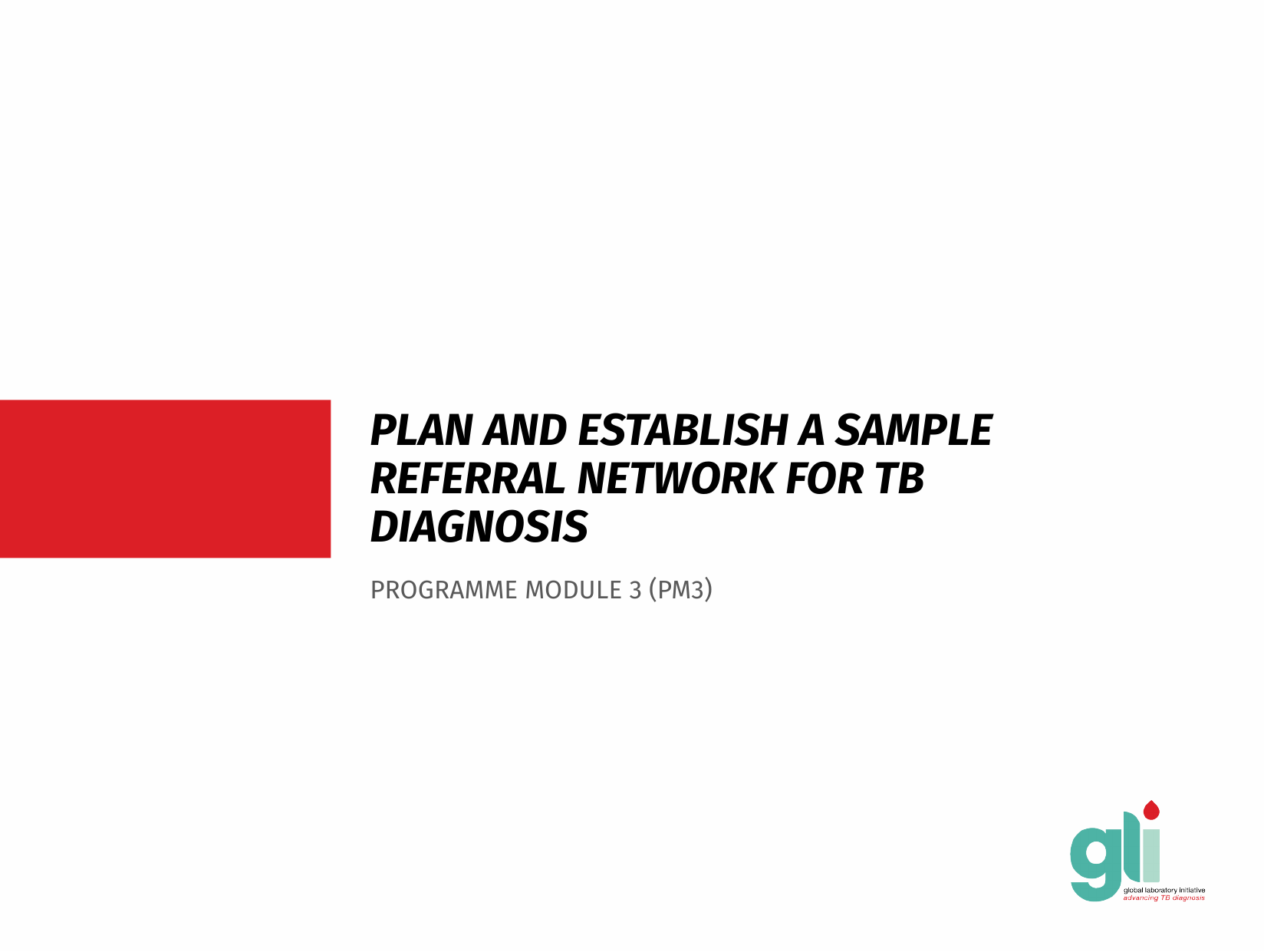

# PLAN AND ESTABLISH A SAMPLE REFERRAL NETWORK FOR TB DIAGNOSIS
PROGRAMME MODULE 3 (PM3)